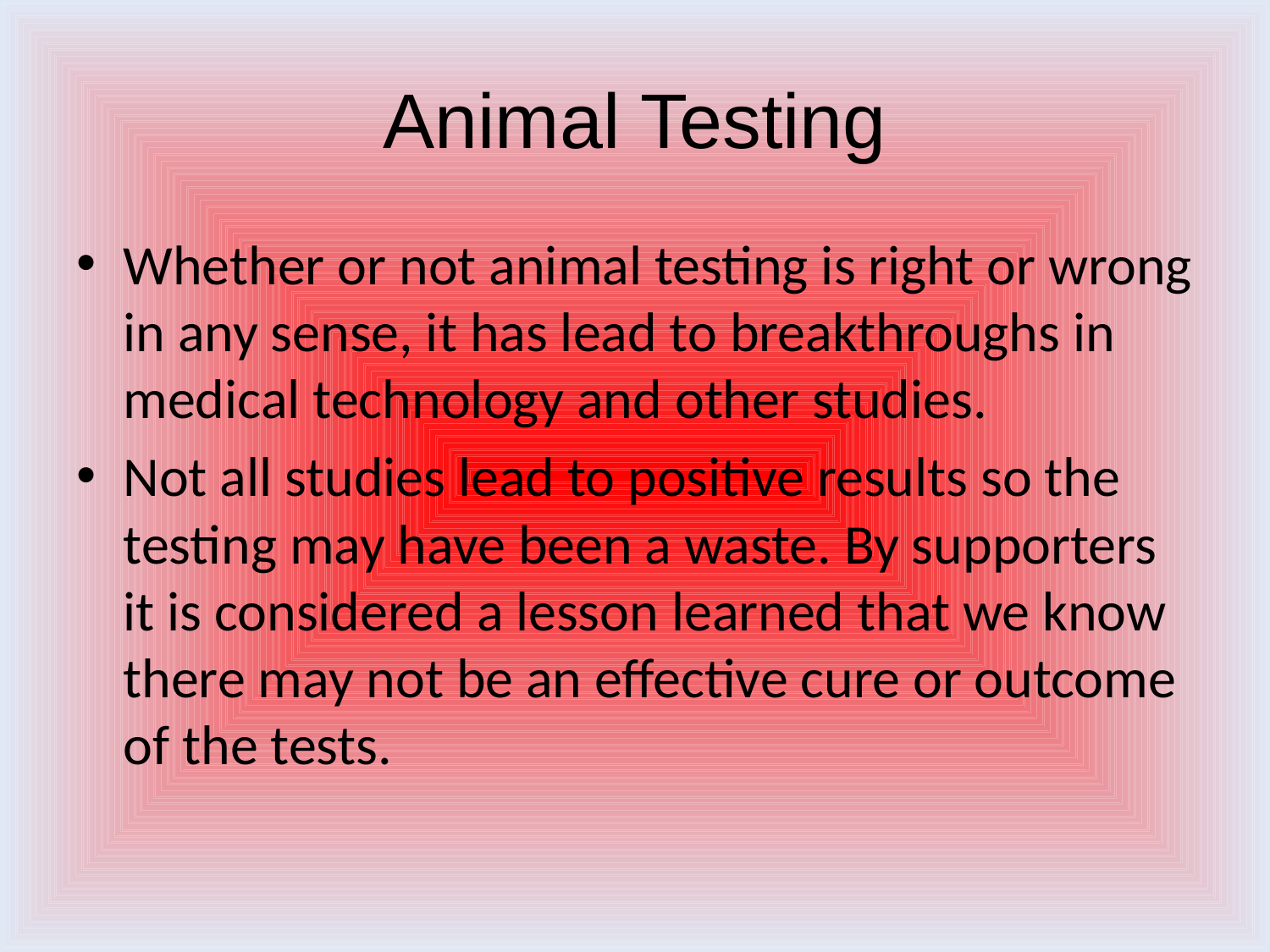

# Animal Testing
Whether or not animal testing is right or wrong in any sense, it has lead to breakthroughs in medical technology and other studies.
Not all studies lead to positive results so the testing may have been a waste. By supporters it is considered a lesson learned that we know there may not be an effective cure or outcome of the tests.